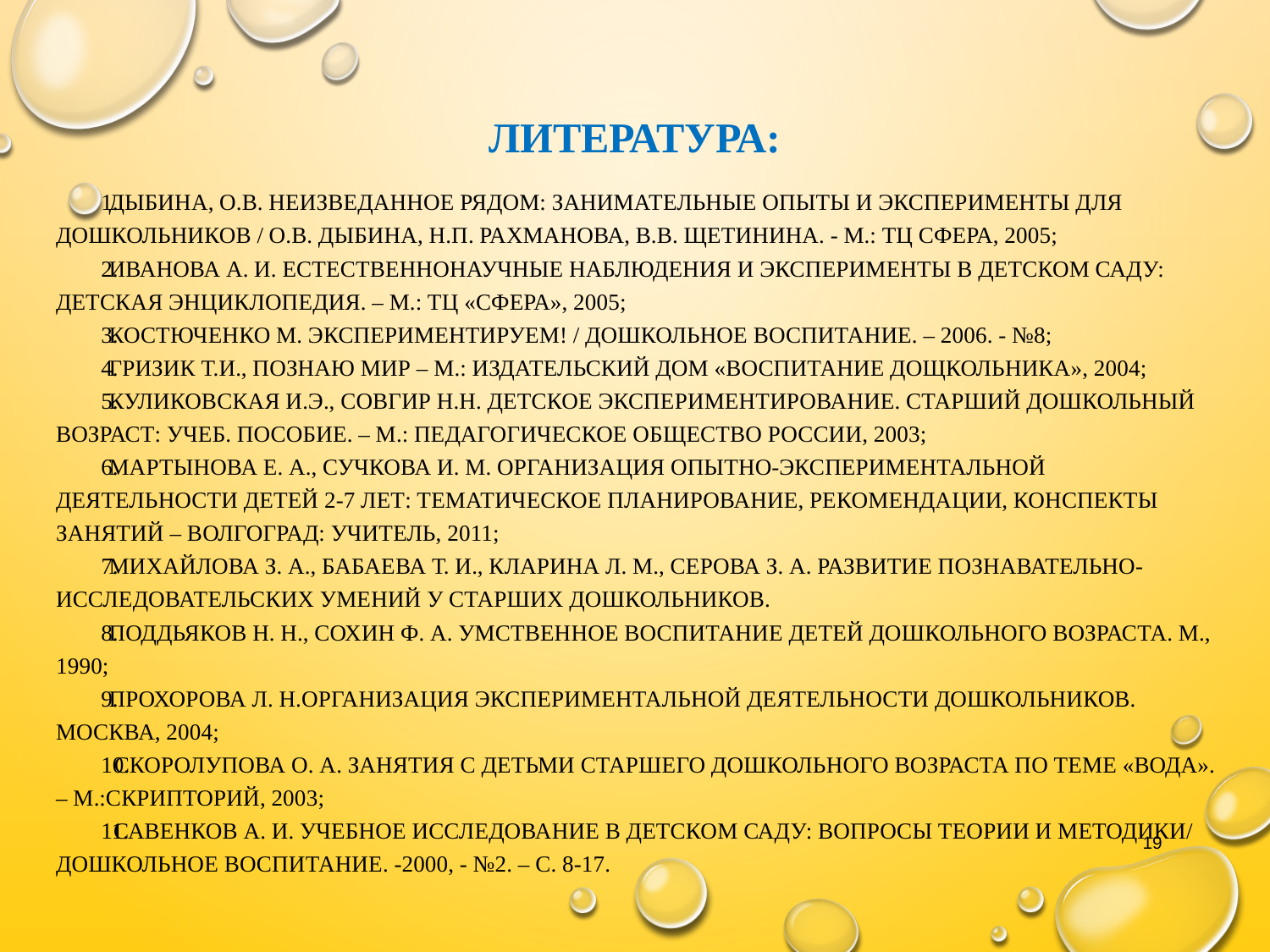

# Литература:
Дыбина, О.В. Неизведанное рядом: Занимательные опыты и эксперименты для дошкольников / О.В. Дыбина, Н.П. Рахманова, В.В. Щетинина. - М.: ТЦ Сфера, 2005;
Иванова А. И. Естественнонаучные наблюдения и эксперименты в детском саду: детская энциклопедия. – М.: ТЦ «Сфера», 2005;
Костюченко М. Экспериментируем! / Дошкольное воспитание. – 2006. - №8;
Гризик Т.И., Познаю мир – М.: Издательский дом «Воспитание дощкольника», 2004;
Куликовская И.Э., Совгир Н.Н. Детское экспериментирование. Старший дошкольный возраст: Учеб. пособие. – М.: Педагогическое общество России, 2003;
Мартынова Е. А., Сучкова И. М. Организация опытно-экспериментальной деятельности детей 2-7 лет: тематическое планирование, рекомендации, конспекты занятий – Волгоград: Учитель, 2011;
Михайлова З. А., Бабаева Т. И., Кларина Л. М., Серова З. А. Развитие познавательно-исследовательских умений у старших дошкольников.
Поддьяков Н. Н., Сохин Ф. А. Умственное воспитание детей дошкольного возраста. М., 1990;
Прохорова Л. Н.Организация экспериментальной деятельности дошкольников. Москва, 2004;
Скоролупова О. А. Занятия с детьми старшего дошкольного возраста по теме «Вода». – М.:Скрипторий, 2003;
Савенков А. И. Учебное исследование в детском саду: вопросы теории и методики/ Дошкольное воспитание. -2000, - №2. – с. 8-17.

19